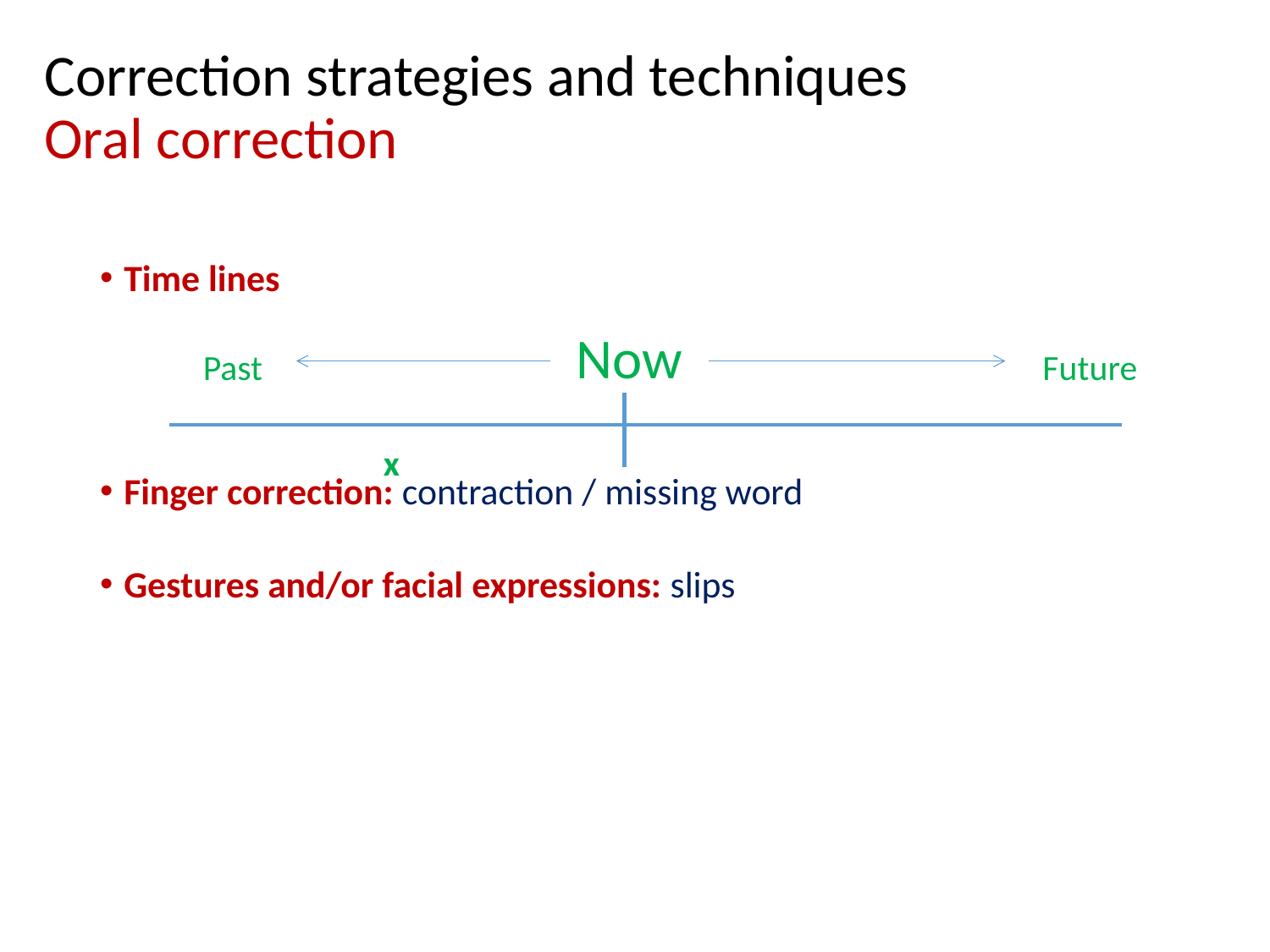

# Correction strategies and techniques Oral correction
Time lines

Finger correction: contraction / missing word
Gestures and/or facial expressions: slips

Now
Past
Future
x